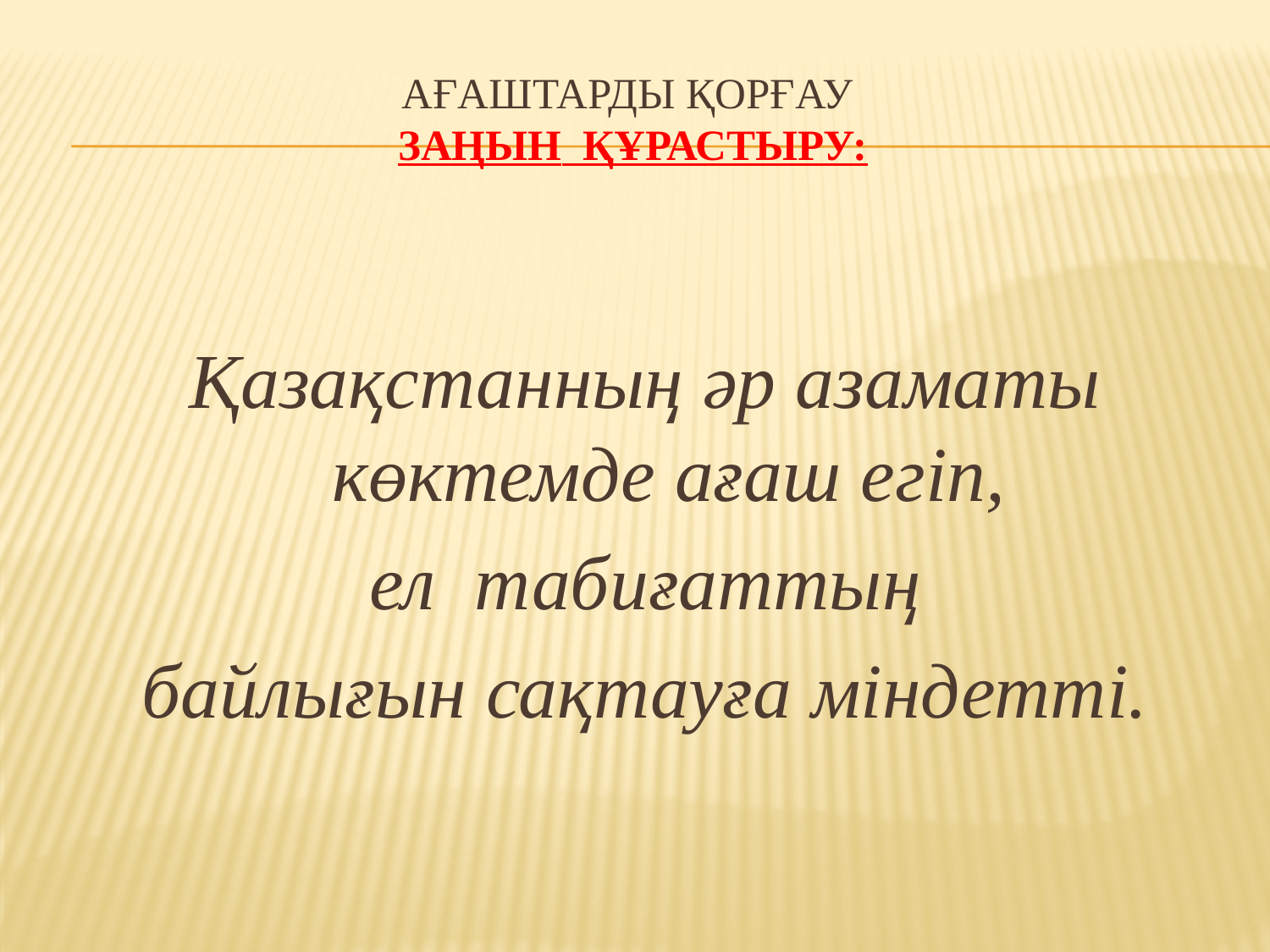

# Ағаштарды қорғау Заңын  құрастыру:

Қазақстанның әр азаматы көктемде ағаш егіп,
ел  табиғаттың
байлығын сақтауға міндетті.